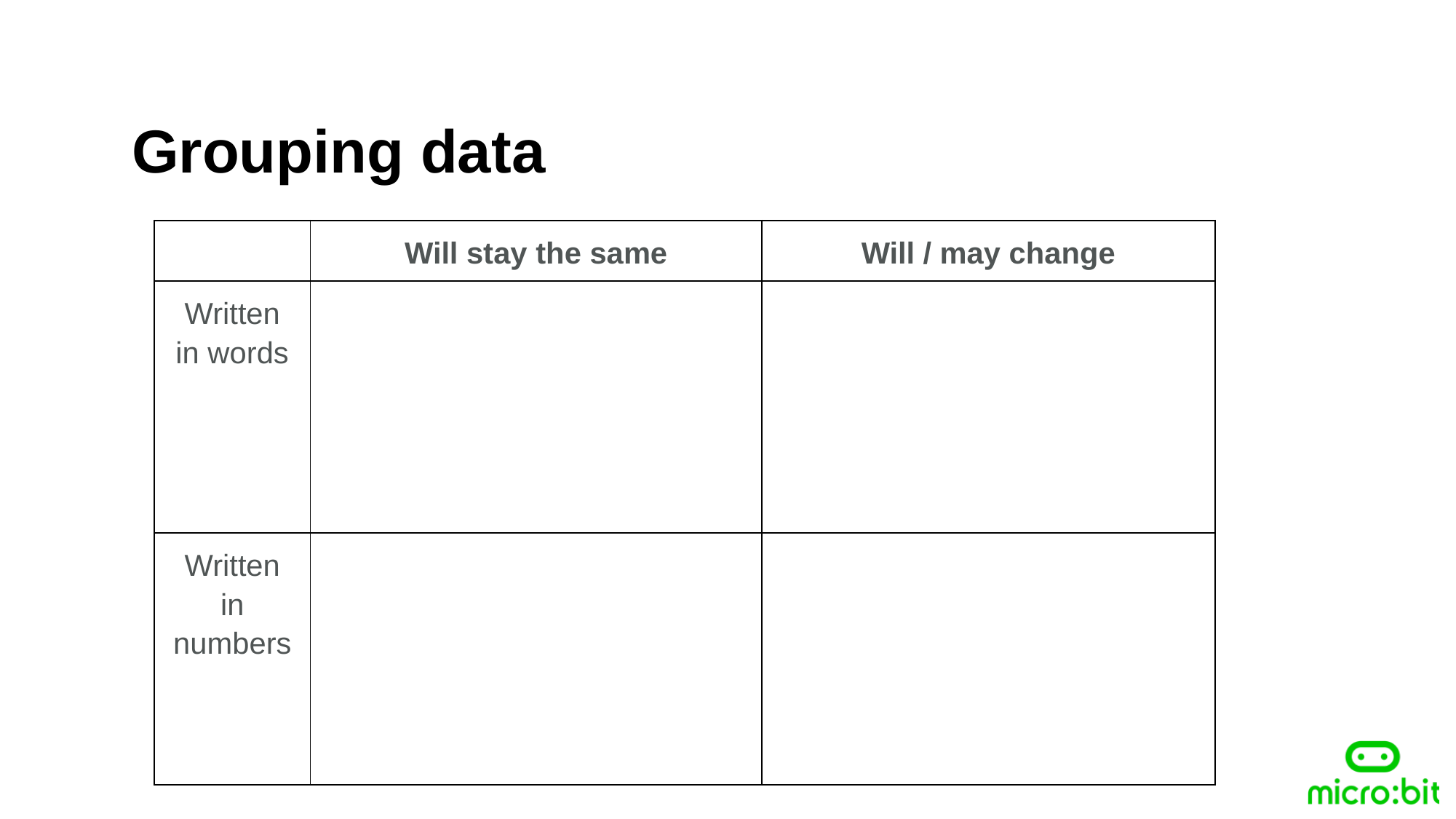

Grouping data

|  | Will stay the same | Will / may change |
| --- | --- | --- |
| Written in words |  |  |
| Written in numbers |  |  |